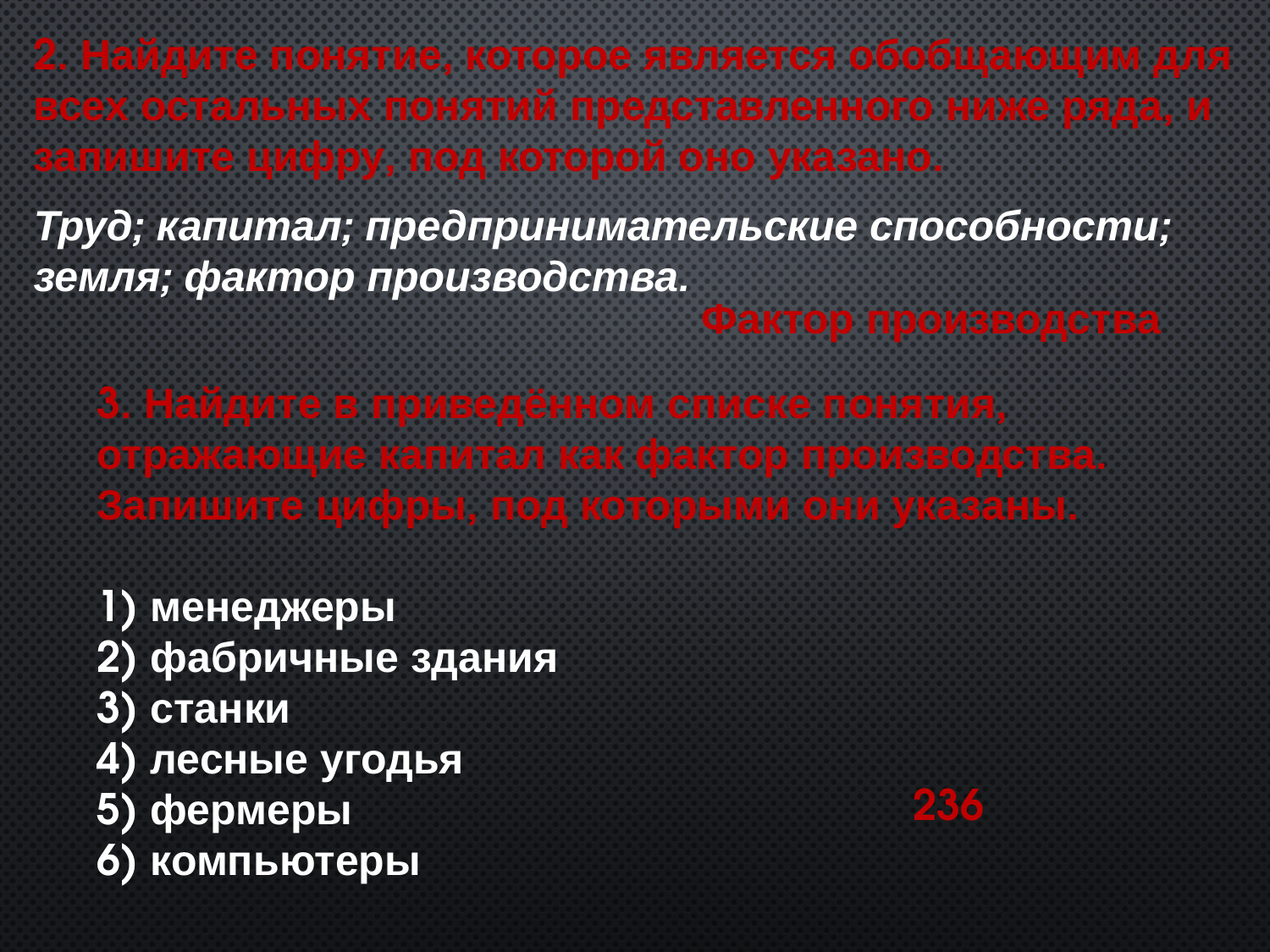

2. Найдите понятие, которое является обобщающим для всех остальных понятий представленного ниже ряда, и запишите цифру, под которой оно указано.

Труд; капитал; предпринимательские способности;  земля; фактор производства.
Фактор производства
3. Найдите в приведённом списке понятия, отражающие капитал как фактор производства. Запишите цифры, под которыми они указаны.

1) менеджеры
2) фабричные здания
3) станки
4) лесные угодья
5) фермеры
6) компьютеры
236